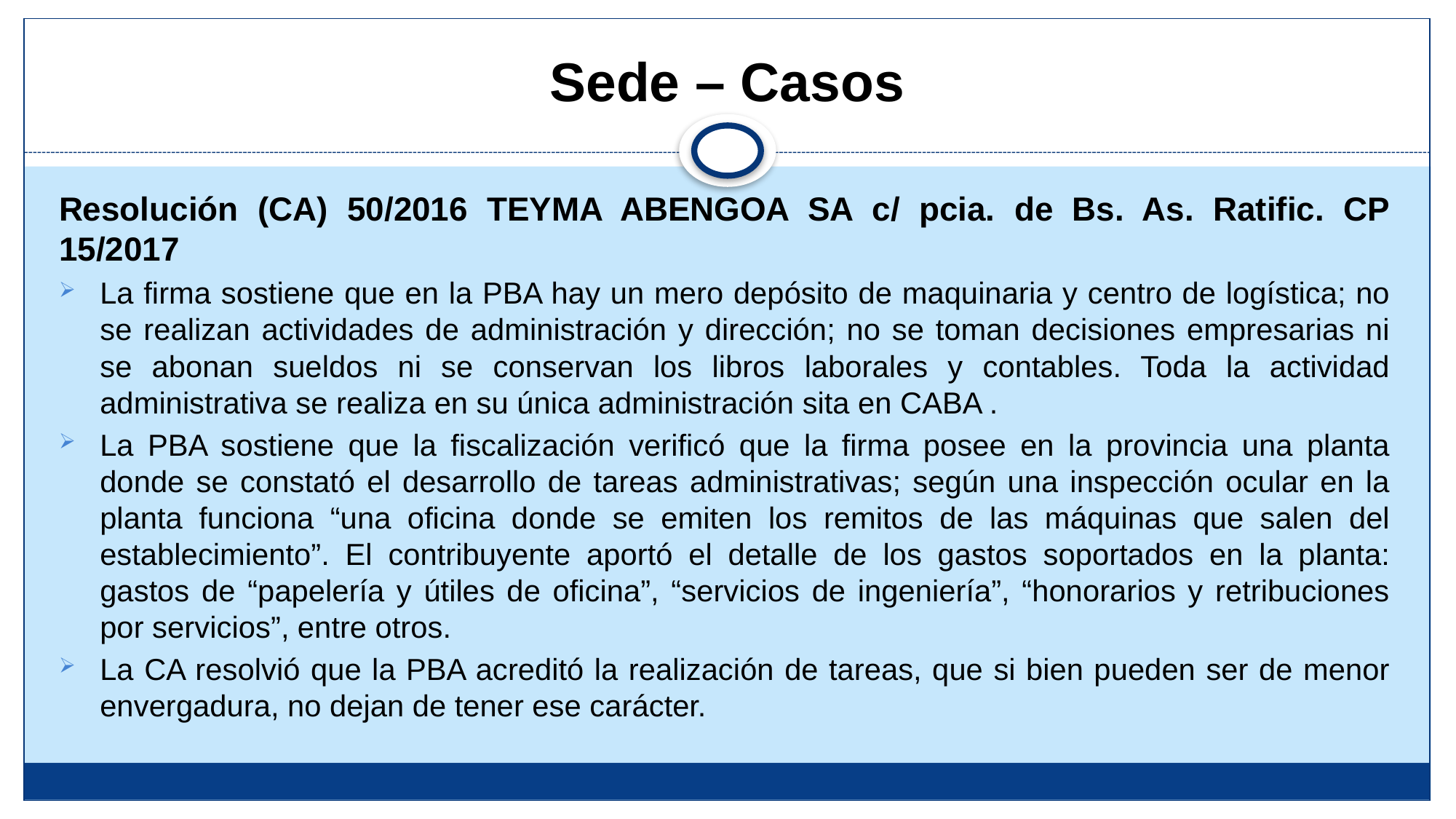

# Sede – Casos
Resolución (CA) 50/2016 TEYMA ABENGOA SA c/ pcia. de Bs. As. Ratific. CP 15/2017
La firma sostiene que en la PBA hay un mero depósito de maquinaria y centro de logística; no se realizan actividades de administración y dirección; no se toman decisiones empresarias ni se abonan sueldos ni se conservan los libros laborales y contables. Toda la actividad administrativa se realiza en su única administración sita en CABA .
La PBA sostiene que la fiscalización verificó que la firma posee en la provincia una planta donde se constató el desarrollo de tareas administrativas; según una inspección ocular en la planta funciona “una oficina donde se emiten los remitos de las máquinas que salen del establecimiento”. El contribuyente aportó el detalle de los gastos soportados en la planta: gastos de “papelería y útiles de oficina”, “servicios de ingeniería”, “honorarios y retribuciones por servicios”, entre otros.
La CA resolvió que la PBA acreditó la realización de tareas, que si bien pueden ser de menor envergadura, no dejan de tener ese carácter.